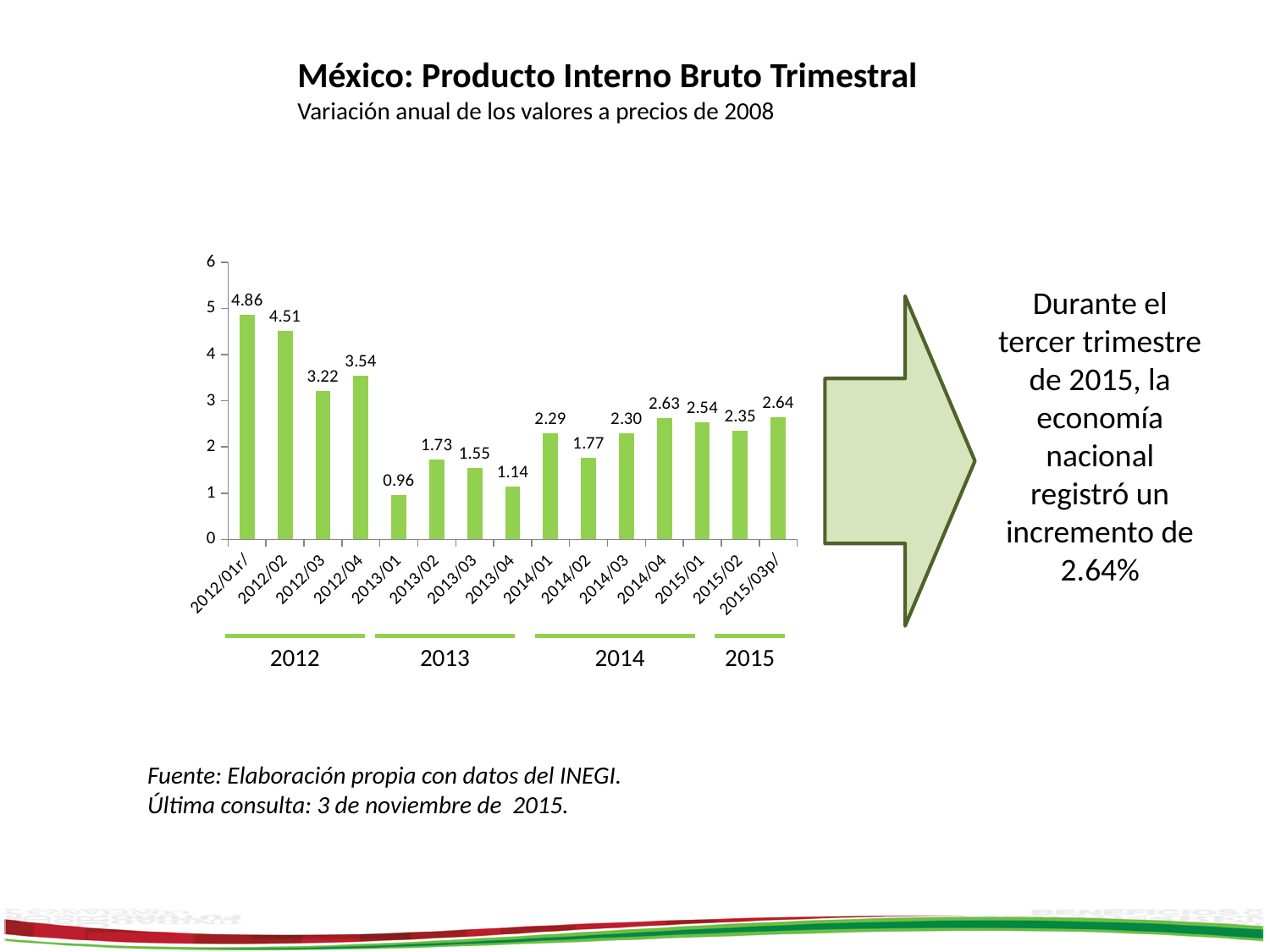

México: Producto Interno Bruto Trimestral
Variación anual de los valores a precios de 2008

### Chart

| Category |  |
|---|---|
| 2012/01r/ | 4.862685098773993 |
| 2012/02 | 4.508638880352 |
| 2012/03 | 3.221810143992 |
| 2012/04 | 3.535345040046 |
| 2013/01 | 0.961197083679001 |
| 2013/02 | 1.727256020094 |
| 2013/03 | 1.5539243260069984 |
| 2013/04 | 1.142150397163 |
| 2014/01 | 2.291622051501 |
| 2014/02 | 1.770874799559998 |
| 2014/03 | 2.2979569289260002 |
| 2014/04 | 2.626262247574 |
| 2015/01 | 2.537203451479 |
| 2015/02 | 2.34794310176 |
| 2015/03p/ | 2.643053759686003 |
Durante el tercer trimestre de 2015, la economía nacional registró un incremento de 2.64%

2012
2013
2014
2015
Fuente: Elaboración propia con datos del INEGI.
Última consulta: 3 de noviembre de  2015.